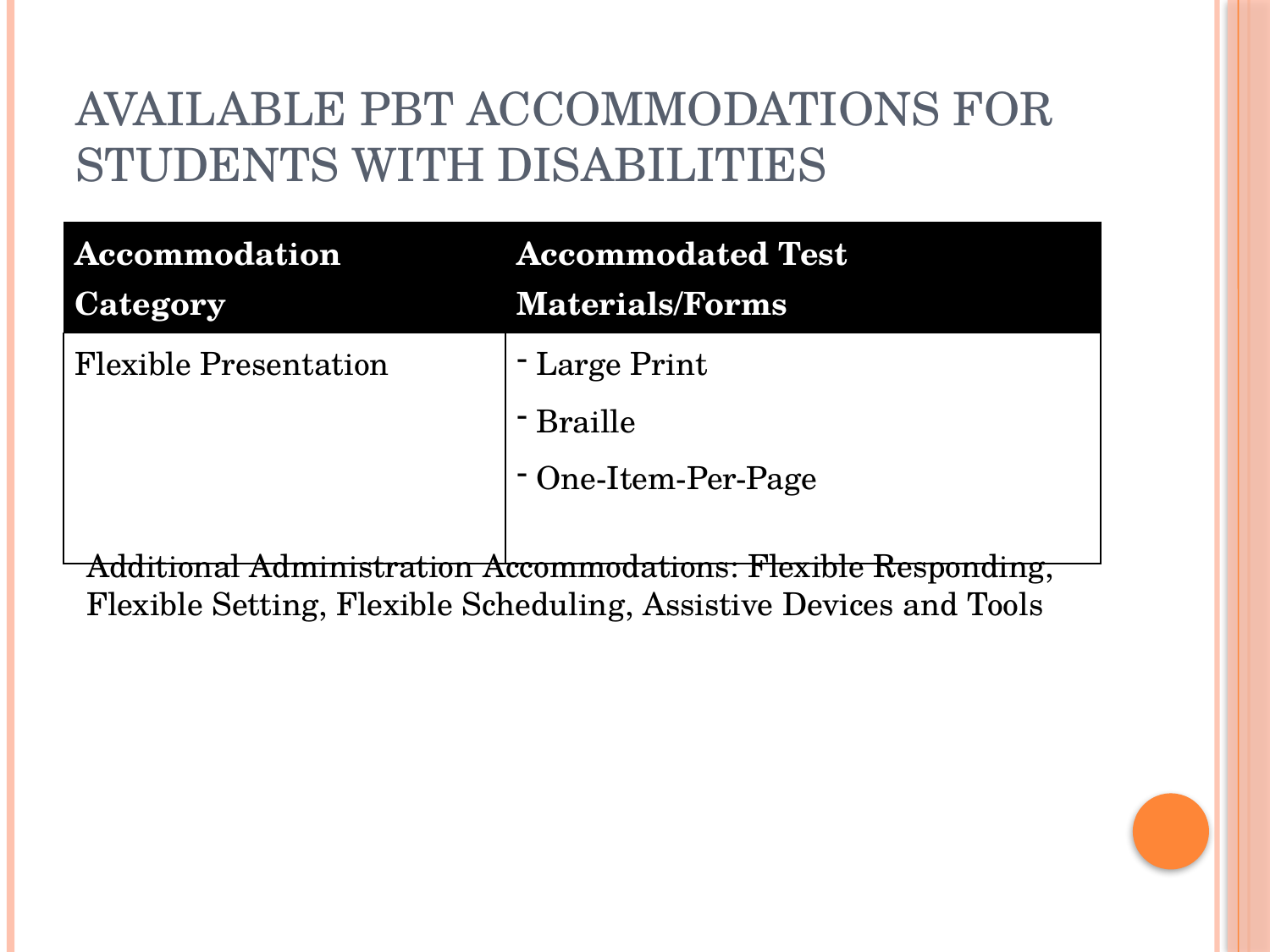

# Available PBT Accommodations for Students with Disabilities
| Accommodation Category | Accommodated Test Materials/Forms |
| --- | --- |
| Flexible Presentation | Large Print Braille One-Item-Per-Page |
Additional Administration Accommodations: Flexible Responding, Flexible Setting, Flexible Scheduling, Assistive Devices and Tools